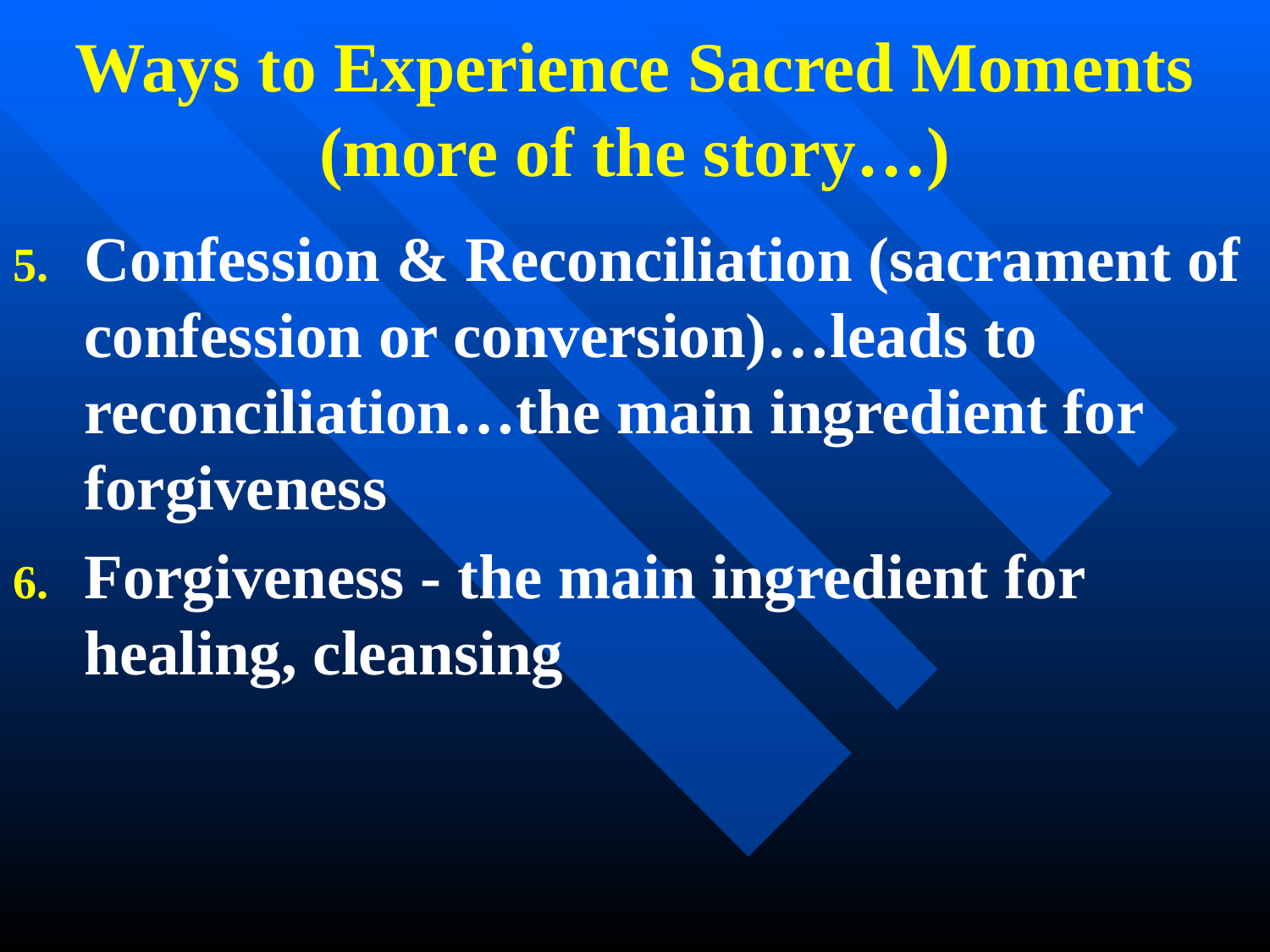

# Ways to Experience Sacred Moments (more of the story…)
Confession & Reconciliation (sacrament of confession or conversion)…leads to reconciliation…the main ingredient for forgiveness
Forgiveness - the main ingredient for healing, cleansing